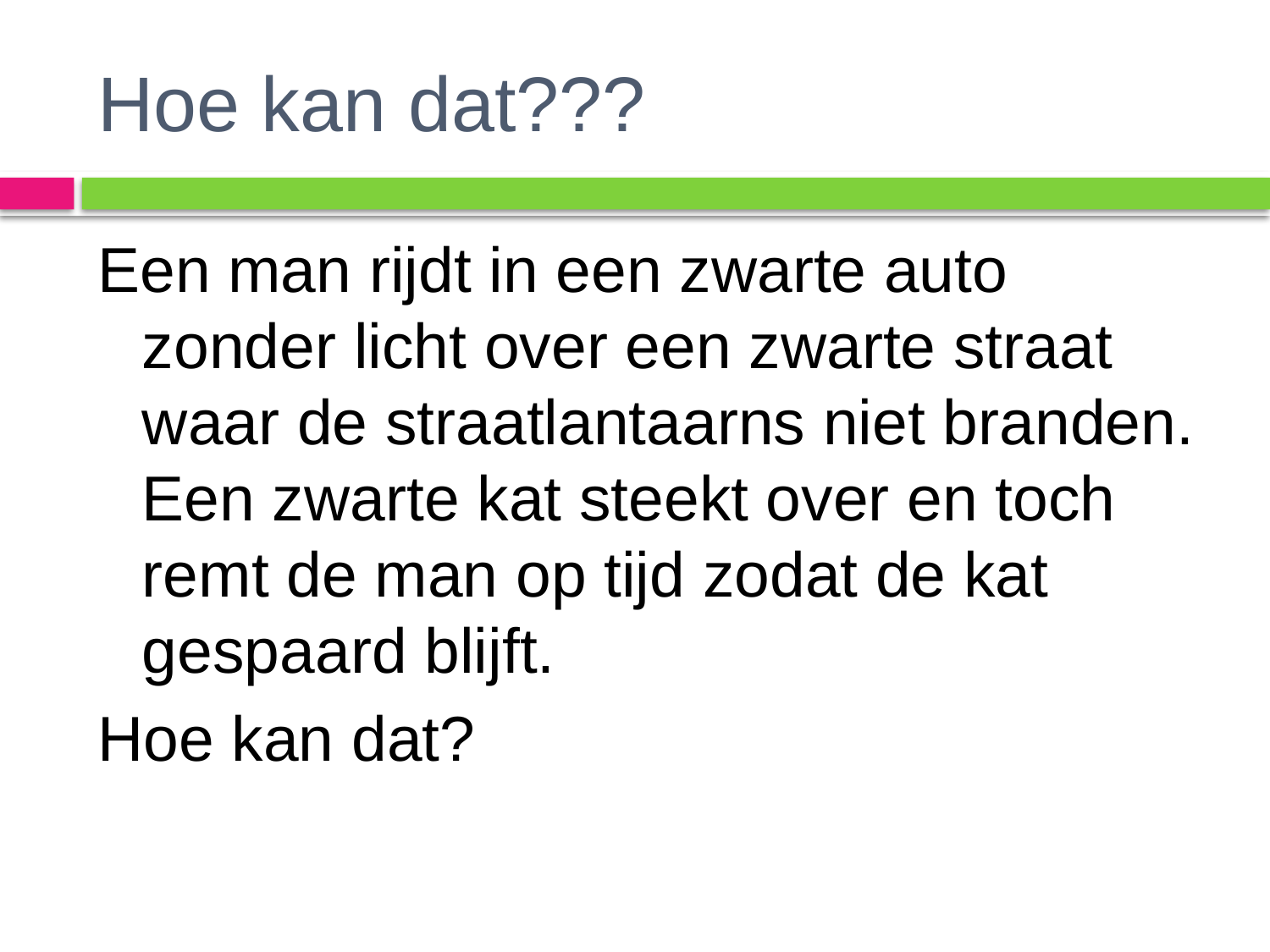

# Hoe kan dat???
Een man rijdt in een zwarte auto zonder licht over een zwarte straat waar de straatlantaarns niet branden. Een zwarte kat steekt over en toch remt de man op tijd zodat de kat gespaard blijft.
Hoe kan dat?